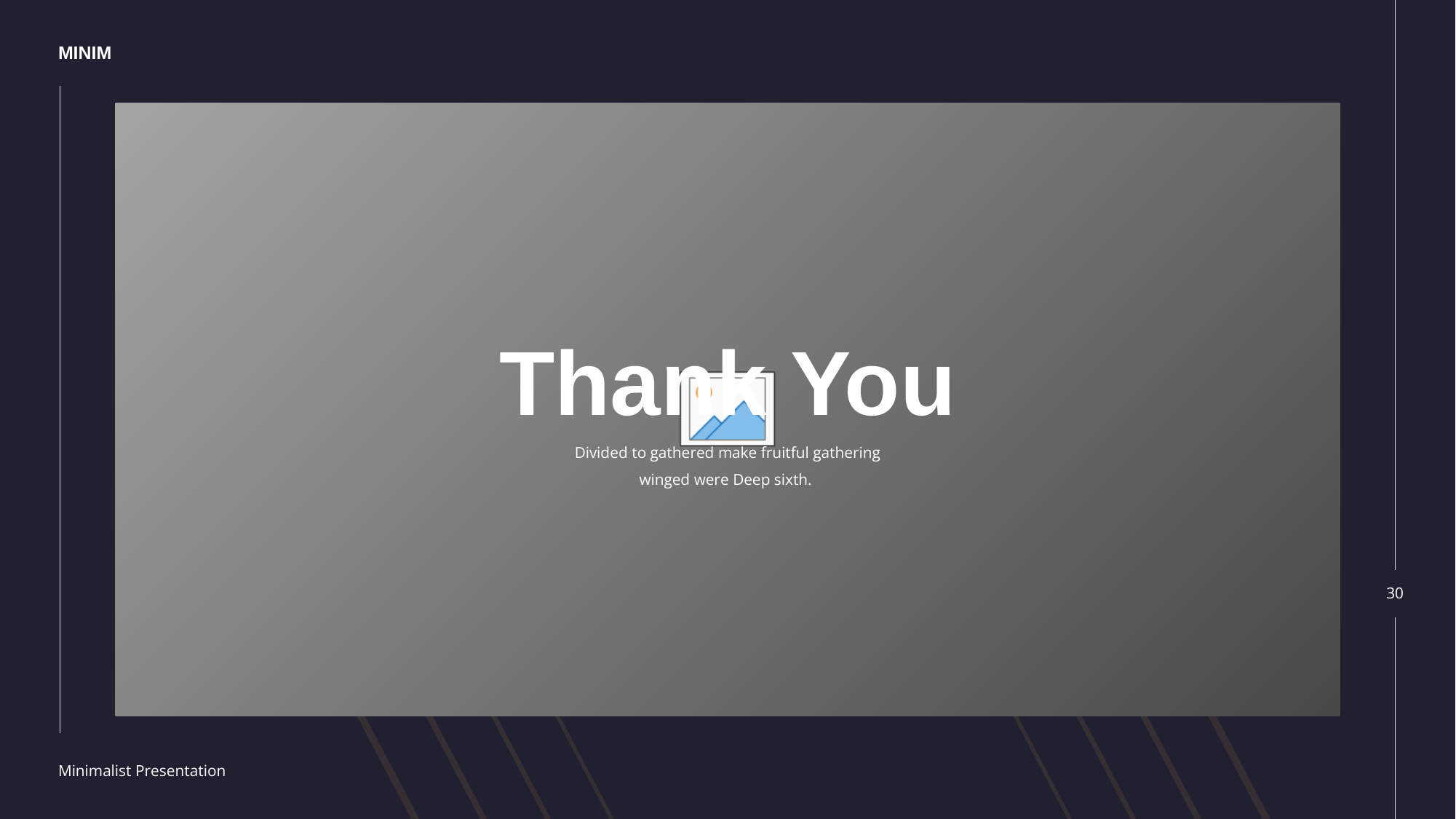

Thank You
Divided to gathered make fruitful gathering winged were Deep sixth.